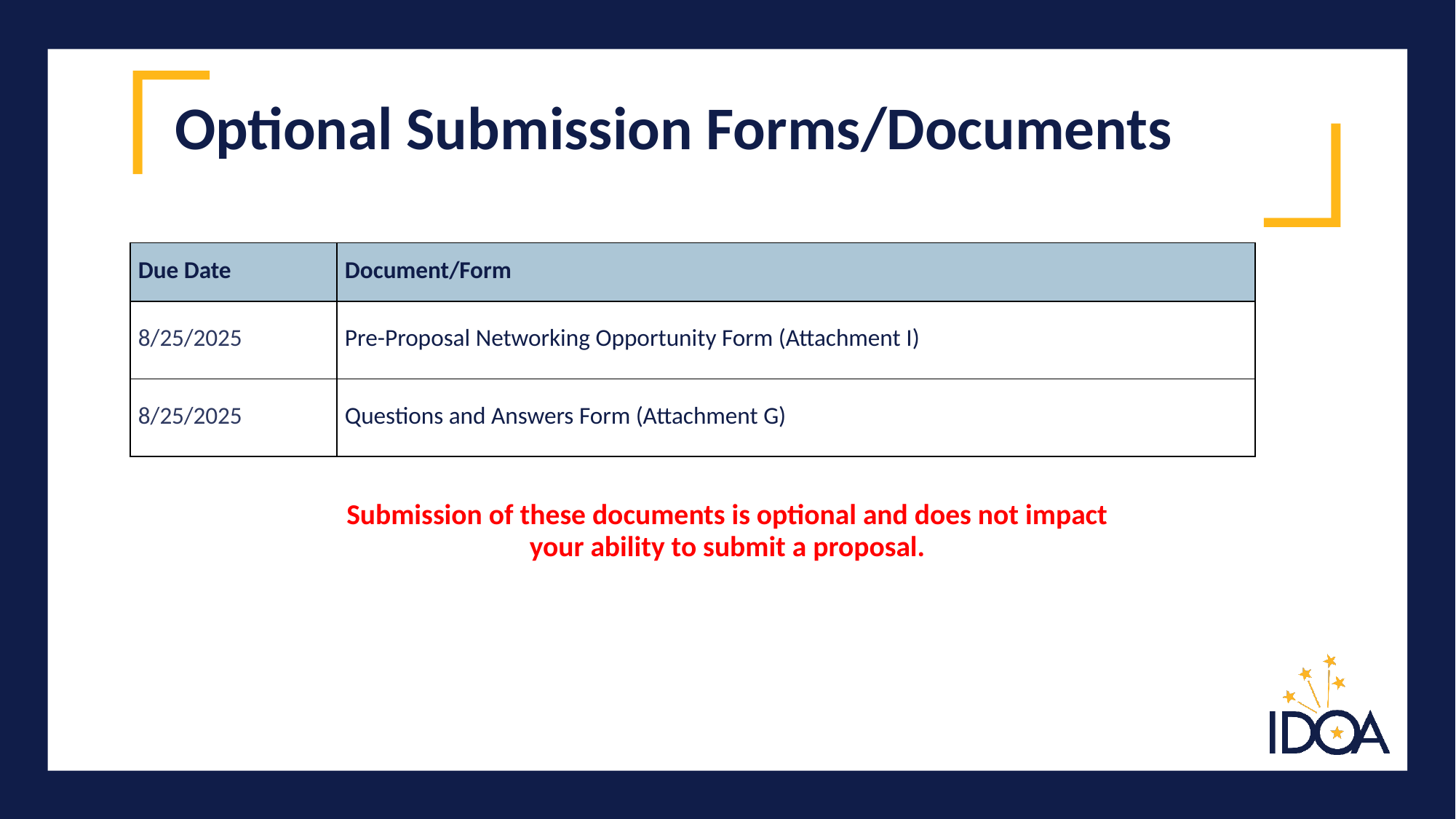

# Optional Submission Forms/Documents
| Due Date | Document/Form |
| --- | --- |
| 8/25/2025 | Pre-Proposal Networking Opportunity Form (Attachment I) |
| 8/25/2025 | Questions and Answers Form (Attachment G) |
Submission of these documents is optional and does not impact your ability to submit a proposal.